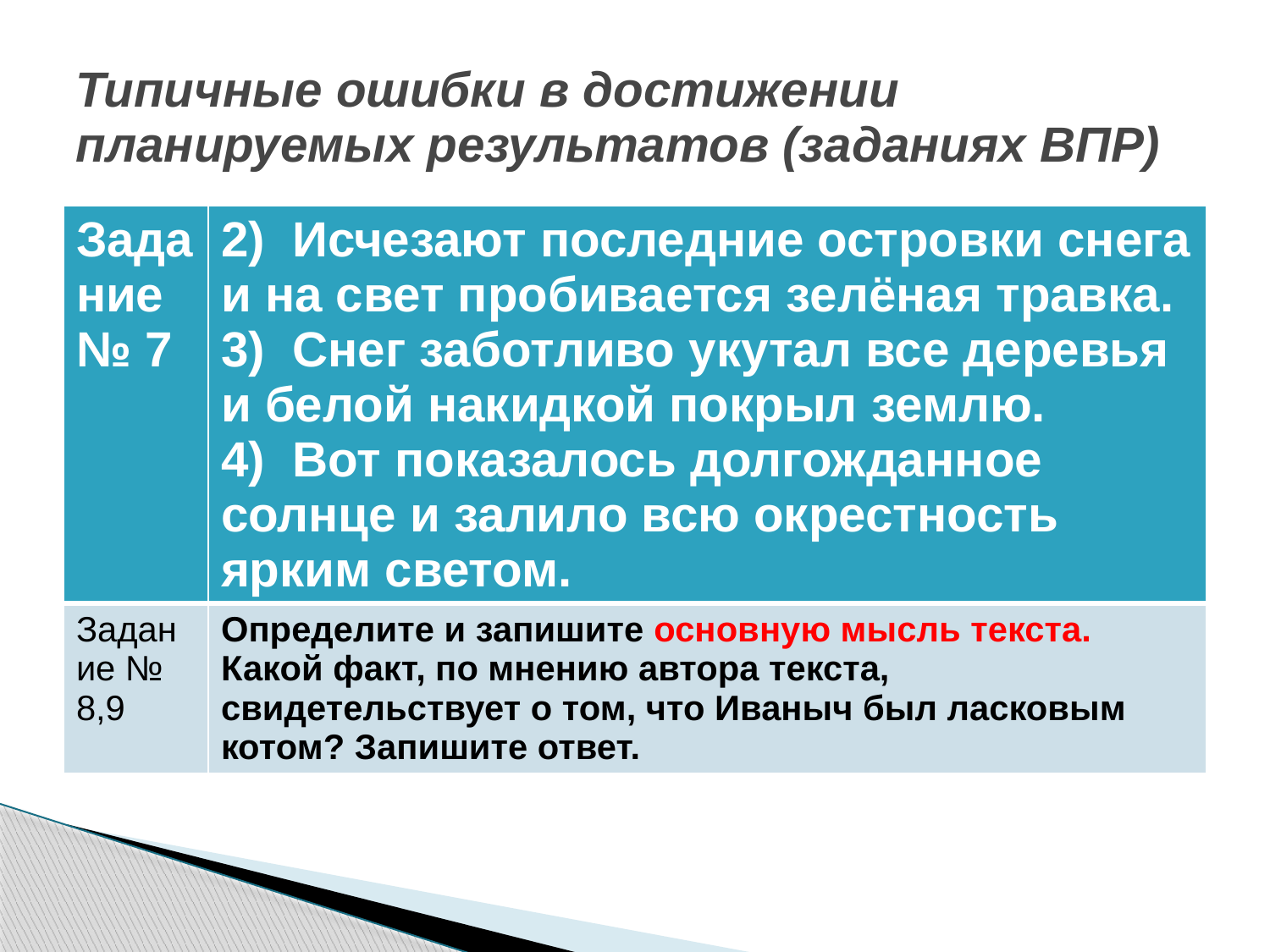

# Типичные ошибки в достижении планируемых результатов (заданиях ВПР)
| Задание № 7 | 2) Исчезают последние островки снега и на свет пробивается зелёная травка. 3) Снег заботливо укутал все деревья и белой накидкой покрыл землю. 4) Вот показалось долгожданное солнце и залило всю окрестность ярким светом. |
| --- | --- |
| Задание № 8,9 | Определите и запишите основную мысль текста. Какой факт, по мнению автора текста, свидетельствует о том, что Иваныч был ласковым котом? Запишите ответ. |